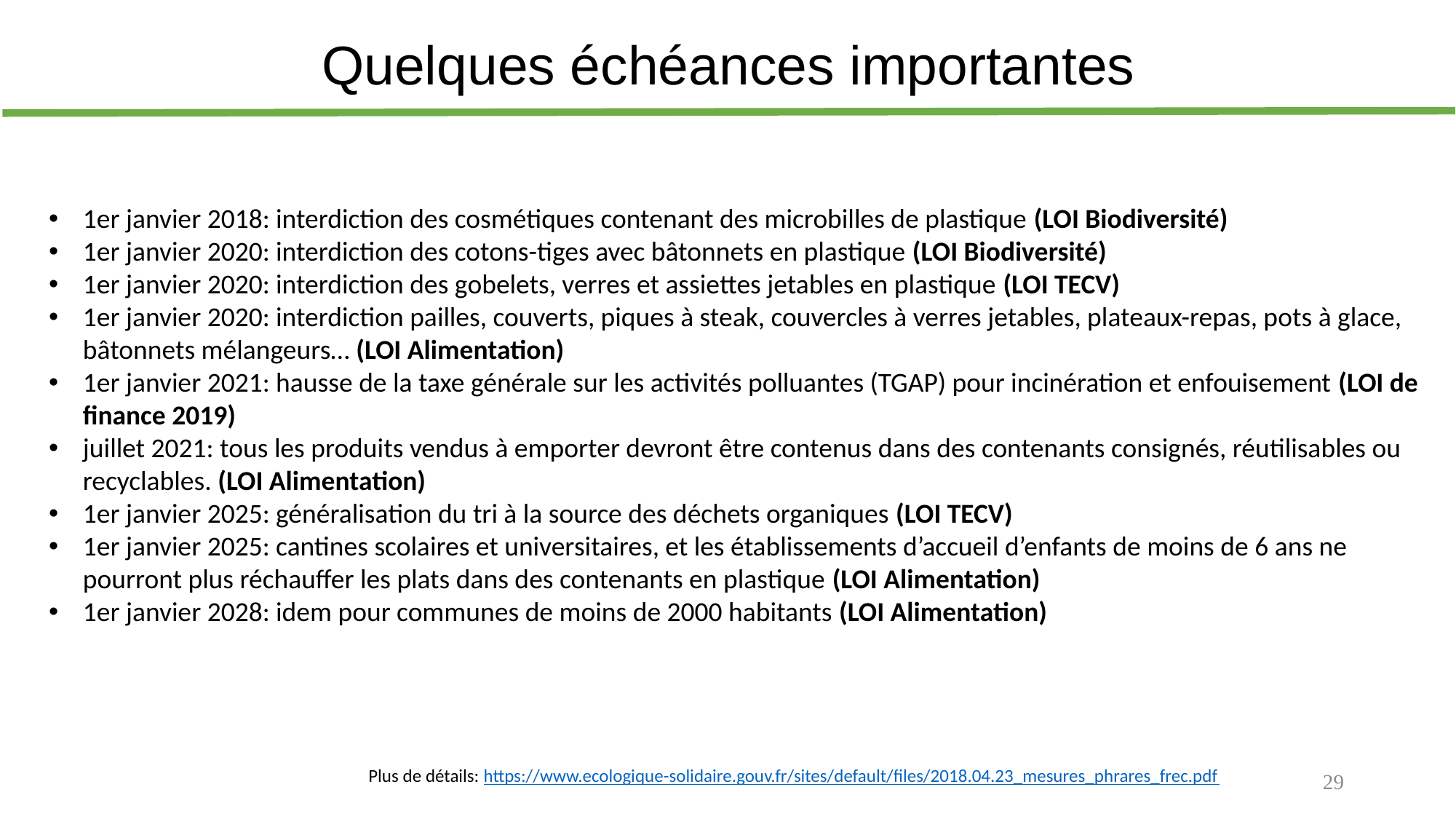

Quelques échéances importantes
1er janvier 2018: interdiction des cosmétiques contenant des microbilles de plastique (LOI Biodiversité)
1er janvier 2020: interdiction des cotons-tiges avec bâtonnets en plastique (LOI Biodiversité)
1er janvier 2020: interdiction des gobelets, verres et assiettes jetables en plastique (LOI TECV)
1er janvier 2020: interdiction pailles, couverts, piques à steak, couvercles à verres jetables, plateaux-repas, pots à glace, bâtonnets mélangeurs… (LOI Alimentation)
1er janvier 2021: hausse de la taxe générale sur les activités polluantes (TGAP) pour incinération et enfouisement (LOI de finance 2019)
juillet 2021: tous les produits vendus à emporter devront être contenus dans des contenants consignés, réutilisables ou recyclables. (LOI Alimentation)
1er janvier 2025: généralisation du tri à la source des déchets organiques (LOI TECV)
1er janvier 2025: cantines scolaires et universitaires, et les établissements d’accueil d’enfants de moins de 6 ans ne pourront plus réchauffer les plats dans des contenants en plastique (LOI Alimentation)
1er janvier 2028: idem pour communes de moins de 2000 habitants (LOI Alimentation)
Plus de détails: https://www.ecologique-solidaire.gouv.fr/sites/default/files/2018.04.23_mesures_phrares_frec.pdf
29